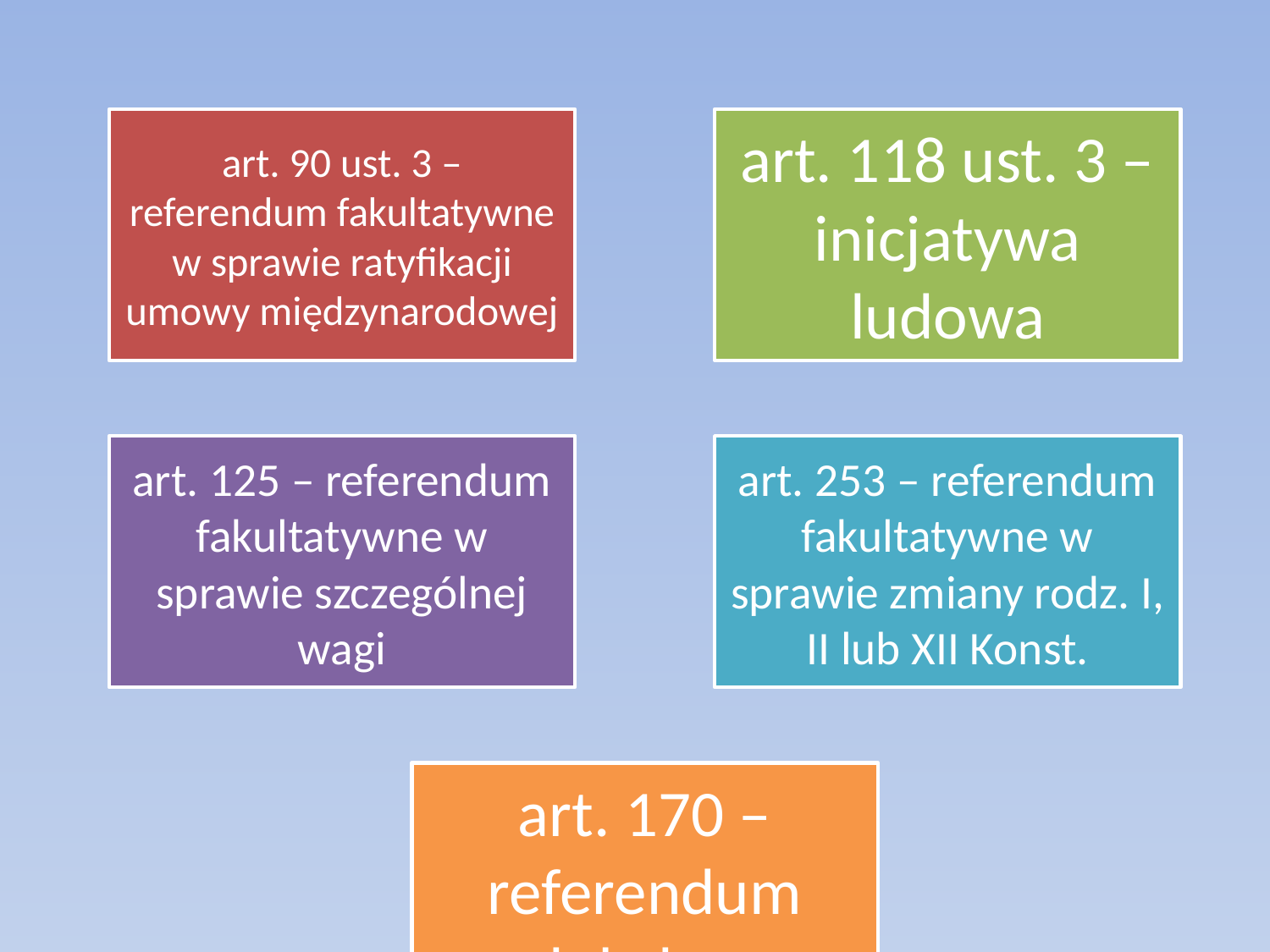

art. 90 ust. 3 – referendum fakultatywne w sprawie ratyfikacji umowy międzynarodowej
art. 118 ust. 3 – inicjatywa ludowa
art. 125 – referendum fakultatywne w sprawie szczególnej wagi
art. 253 – referendum fakultatywne w sprawie zmiany rodz. I, II lub XII Konst.